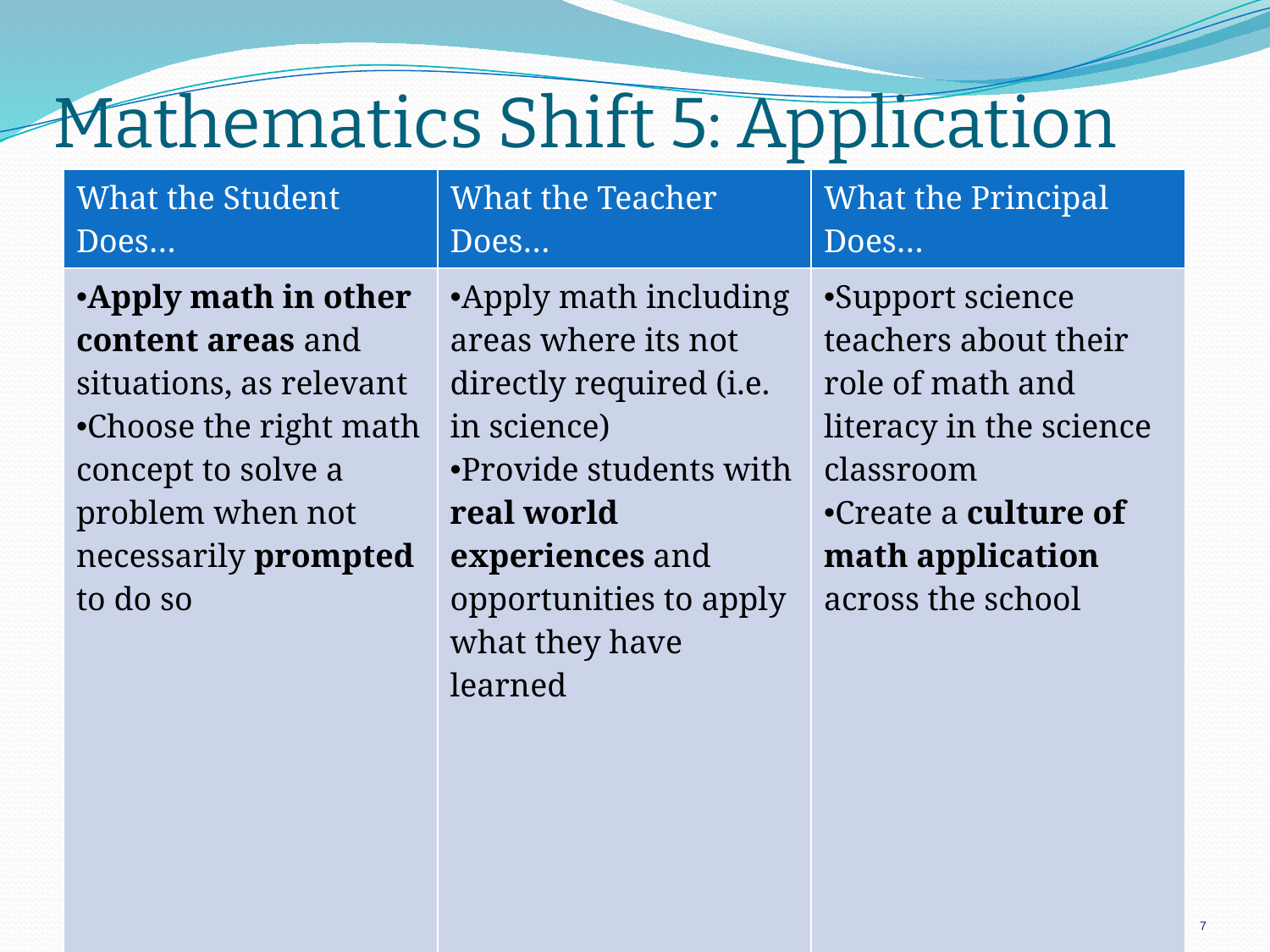

# Mathematics Shift 5: Application
| What the Student Does… | What the Teacher Does… | What the Principal Does… |
| --- | --- | --- |
| Apply math in other content areas and situations, as relevant Choose the right math concept to solve a problem when not necessarily prompted to do so | Apply math including areas where its not directly required (i.e. in science) Provide students with real world experiences and opportunities to apply what they have learned | Support science teachers about their role of math and literacy in the science classroom Create a culture of math application across the school |
7